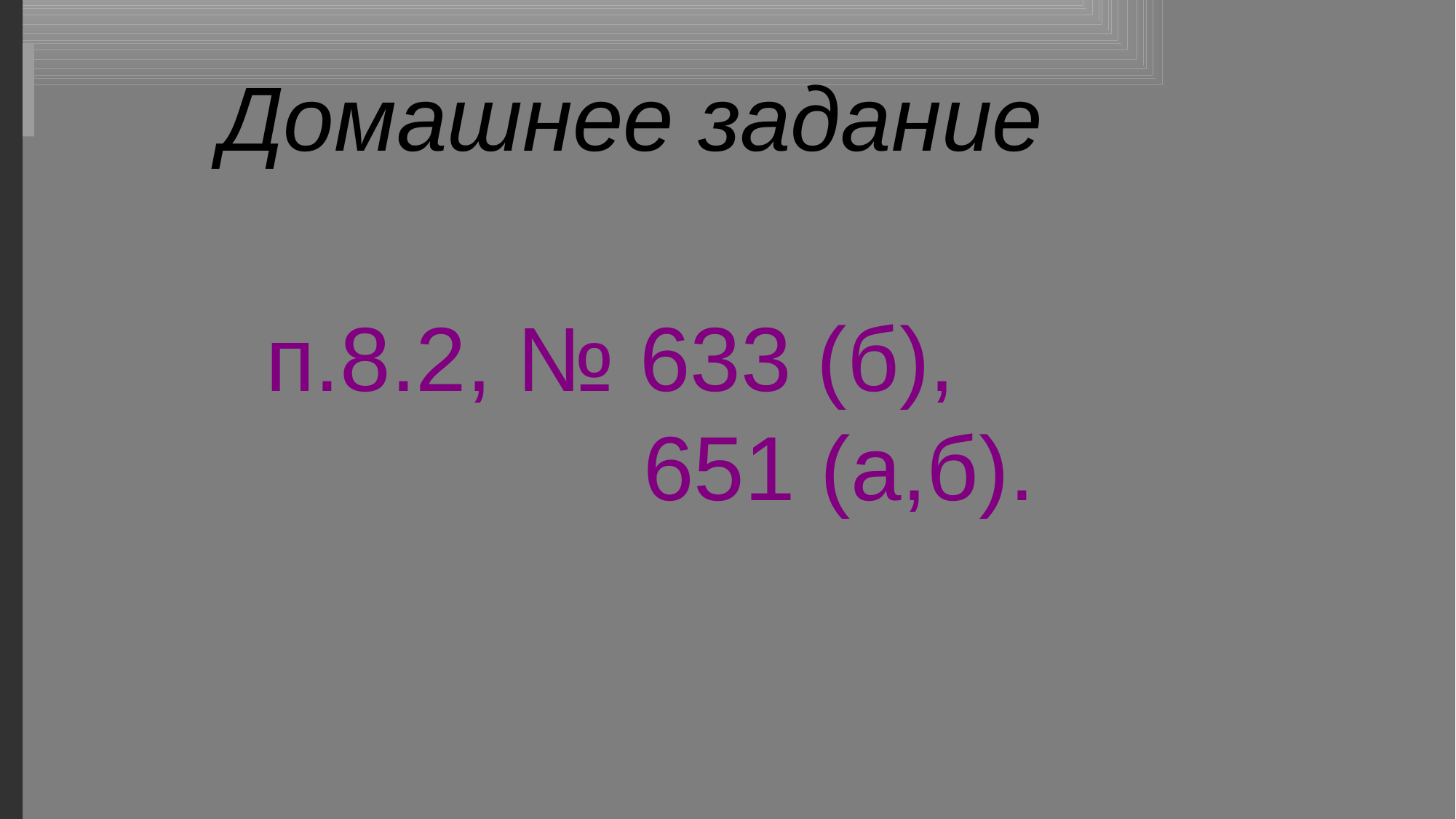

# Домашнее задание
п.8.2, № 633 (б),
			  651 (а,б).